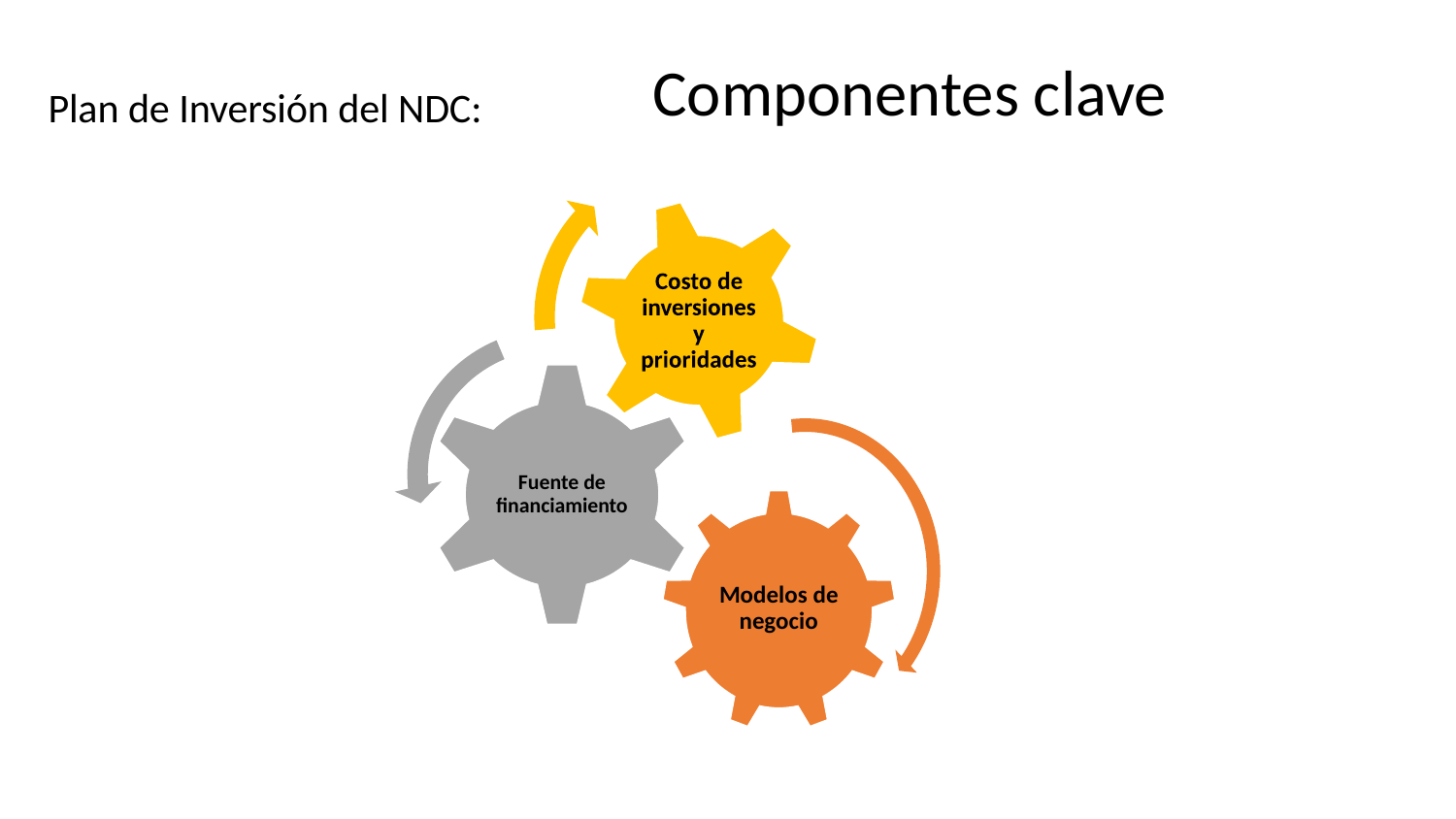

Componentes clave
# Plan de Inversión del NDC:
Modelos de negocio
Fuente de financiamiento
Costo de inversiones y prioridades